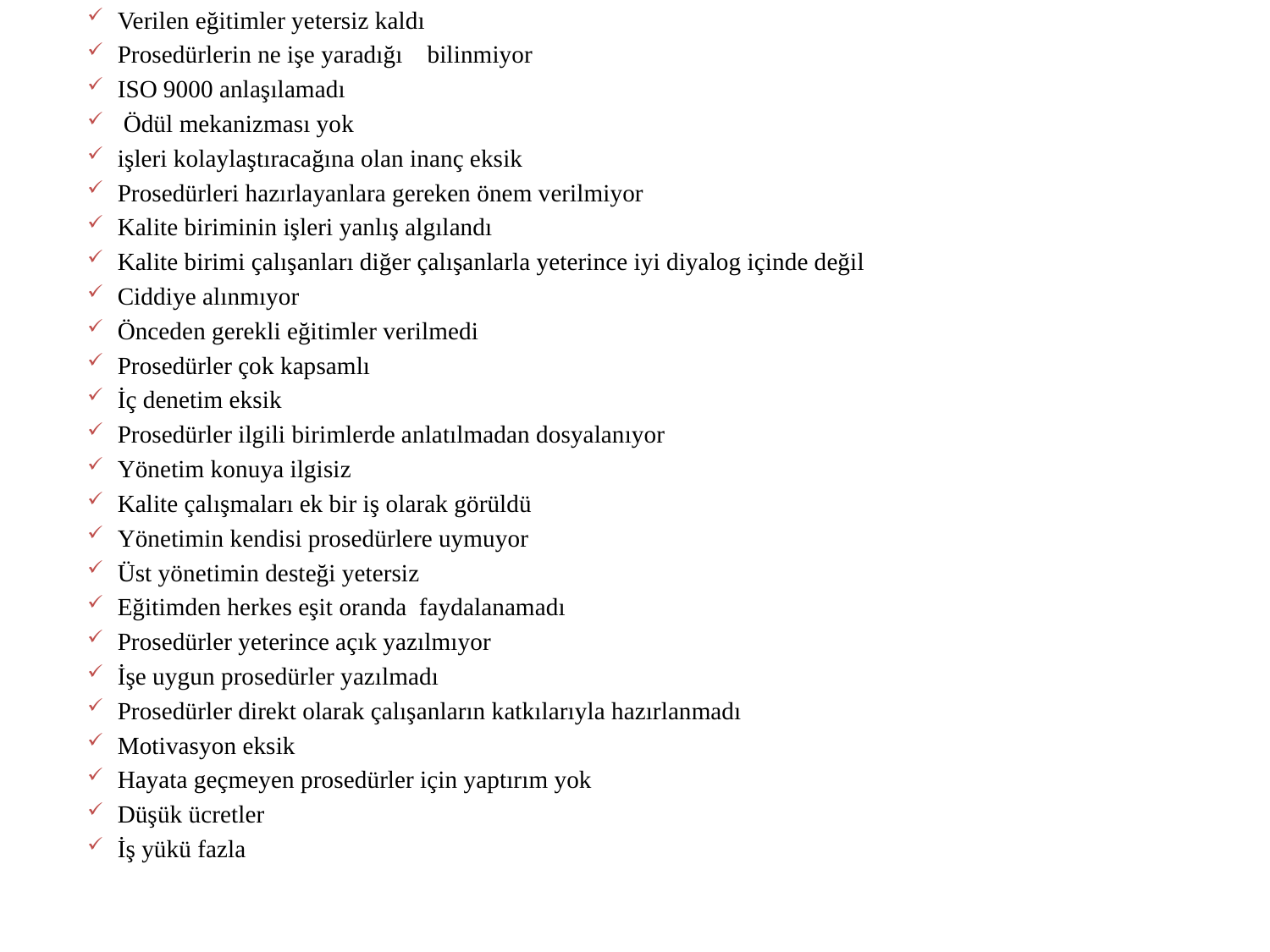

Verilen eğitimler yetersiz kaldı
Prosedürlerin ne işe yaradığı    bilinmiyor
ISO 9000 anlaşılamadı
 Ödül mekanizması yok
işleri kolaylaştıracağına olan inanç eksik
Prosedürleri hazırlayanlara gereken önem verilmiyor
Kalite biriminin işleri yanlış algılandı
Kalite birimi çalışanları diğer çalışanlarla yeterince iyi diyalog içinde değil
Ciddiye alınmıyor
Önceden gerekli eğitimler verilmedi
Prosedürler çok kapsamlı
İç denetim eksik
Prosedürler ilgili birimlerde anlatılmadan dosyalanıyor
Yönetim konuya ilgisiz
Kalite çalışmaları ek bir iş olarak görüldü
Yönetimin kendisi prosedürlere uymuyor
Üst yönetimin desteği yetersiz
Eğitimden herkes eşit oranda  faydalanamadı
Prosedürler yeterince açık yazılmıyor
İşe uygun prosedürler yazılmadı
Prosedürler direkt olarak çalışanların katkılarıyla hazırlanmadı
Motivasyon eksik
Hayata geçmeyen prosedürler için yaptırım yok
Düşük ücretler
İş yükü fazla